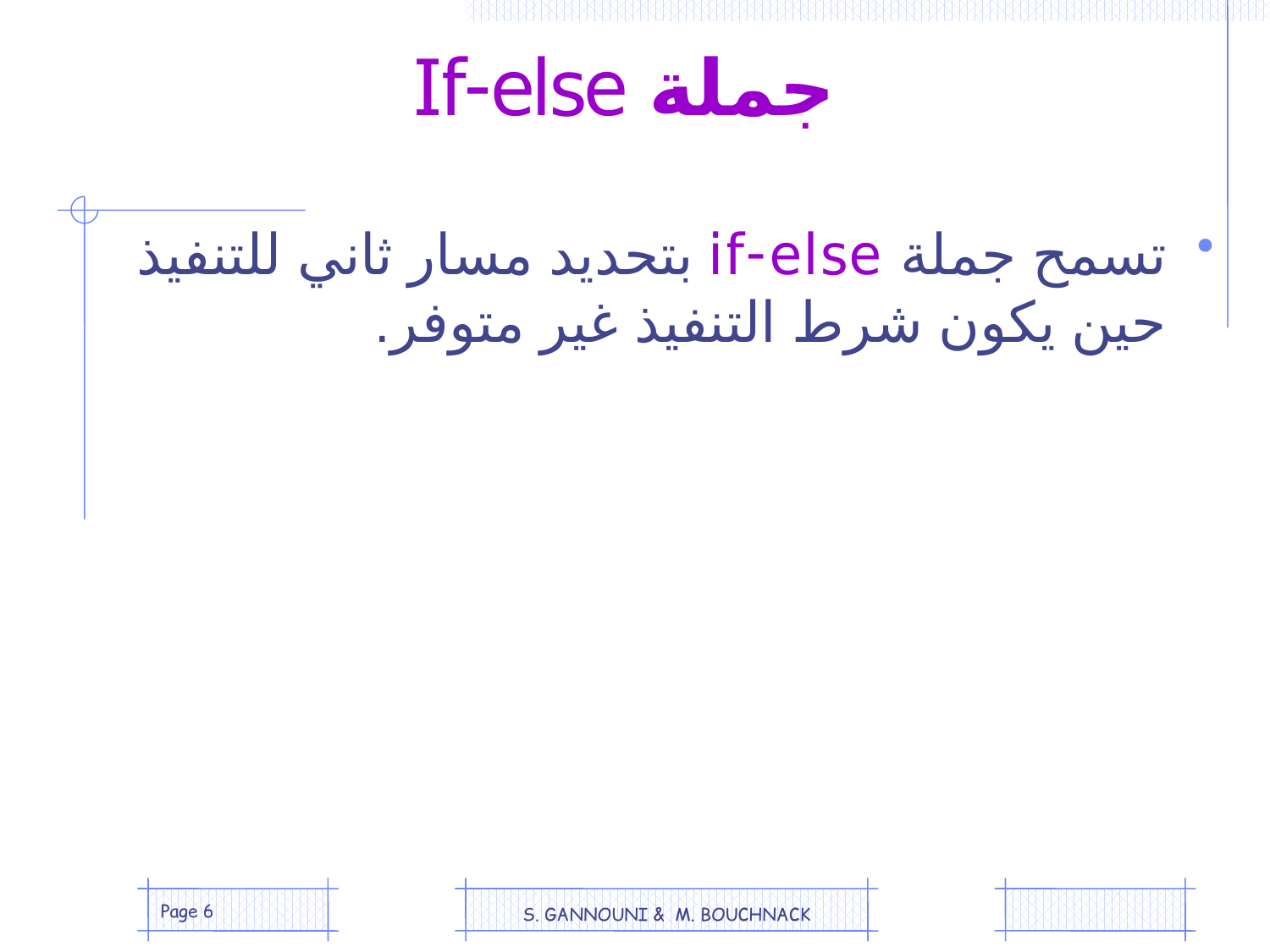

# جملة If-else
تسمح جملة if-else بتحديد مسار ثاني للتنفيذ حين يكون شرط التنفيذ غير متوفر.

Page 6
S. GANNOUNI &  M. BOUCHNACK